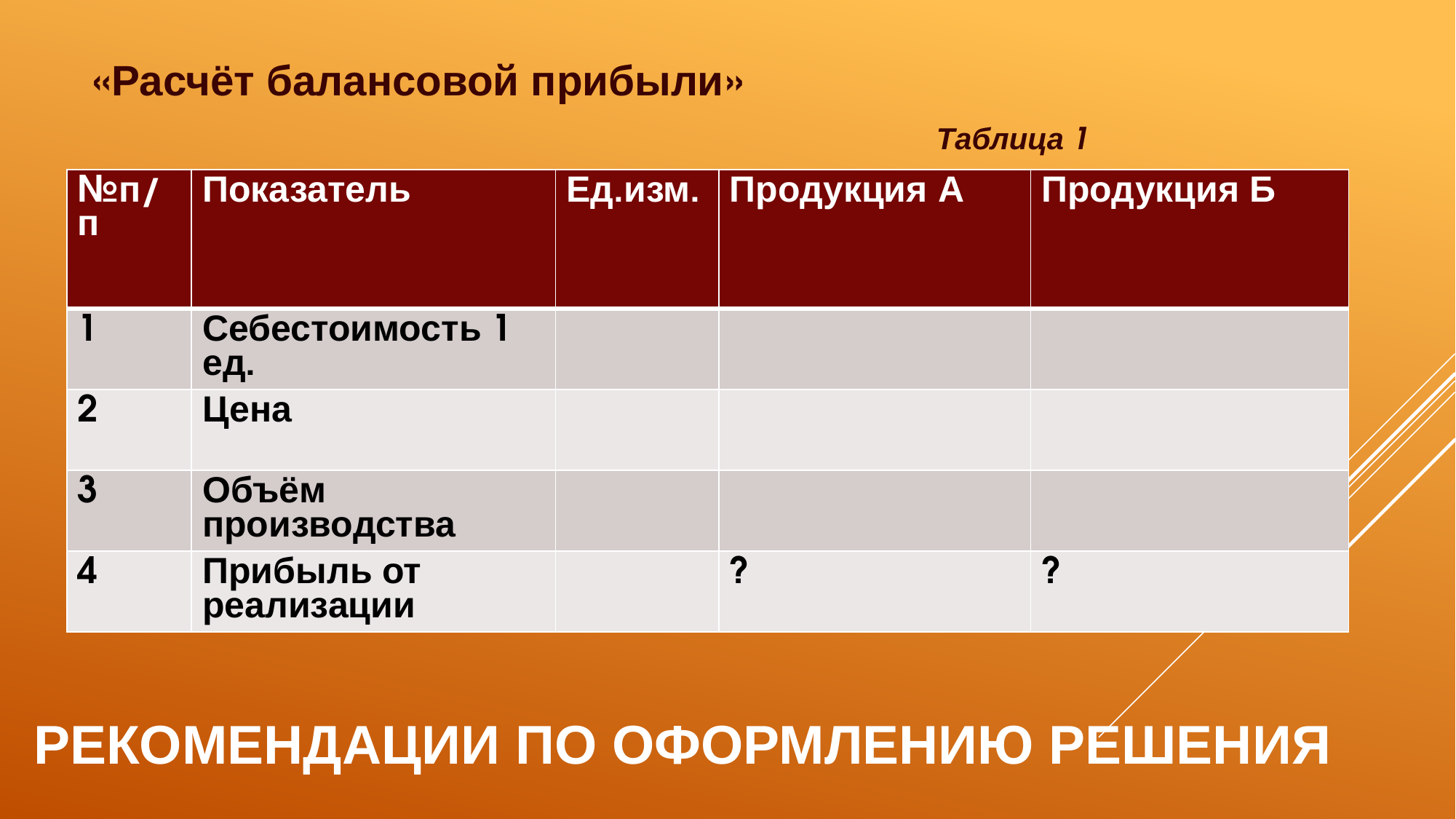

«Расчёт балансовой прибыли»
Таблица 1

| №п/п | Показатель | Ед.изм. | Продукция А | Продукция Б |
| --- | --- | --- | --- | --- |
| 1 | Себестоимость 1 ед. |  |  |  |
| 2 | Цена |  |  |  |
| 3 | Объём производства |  |  |  |
| 4 | Прибыль от реализации |  | ? | ? |
# Рекомендации по оформлению решения